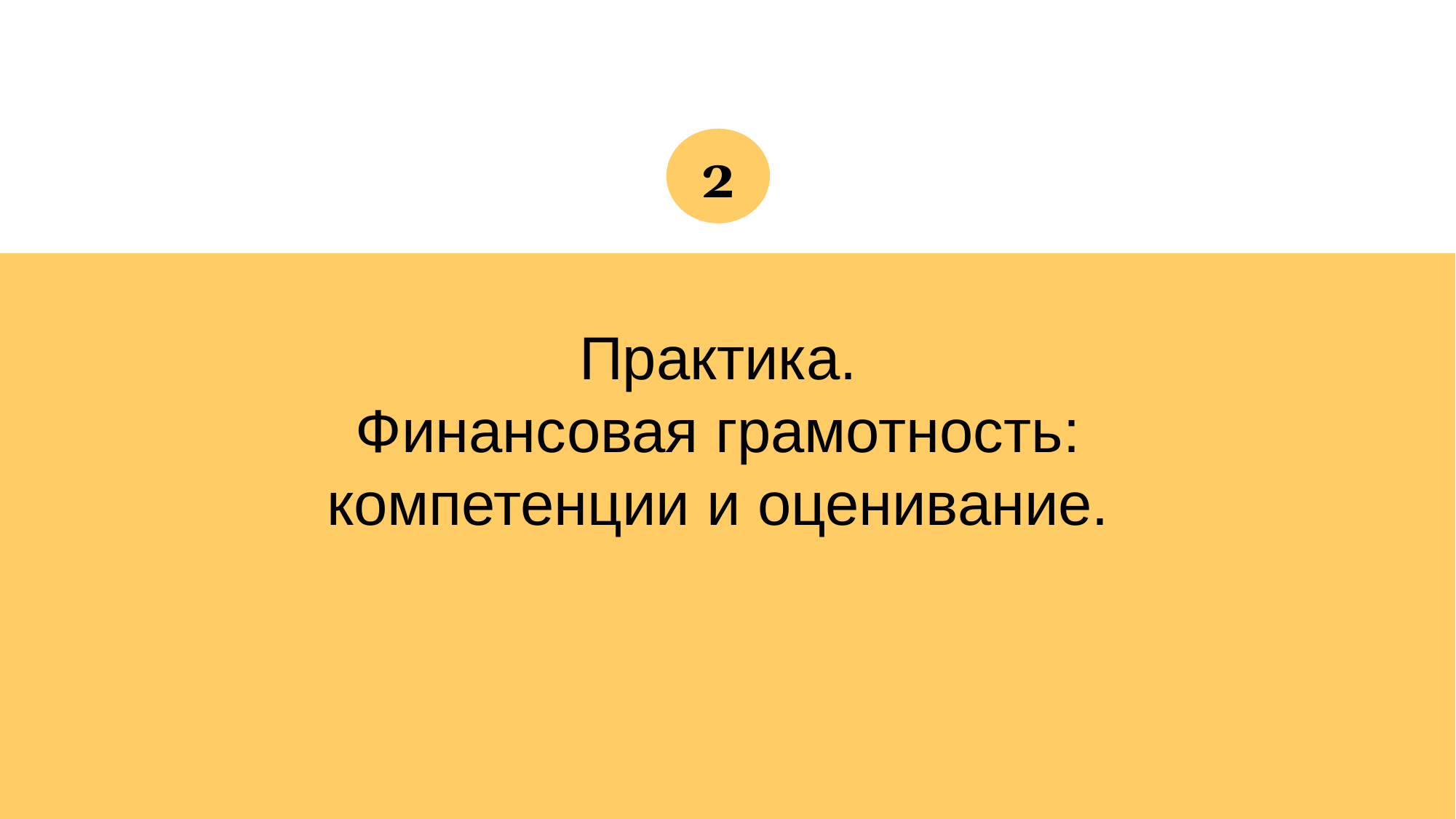

2

Практика.
Финансовая грамотность: компетенции и оценивание.